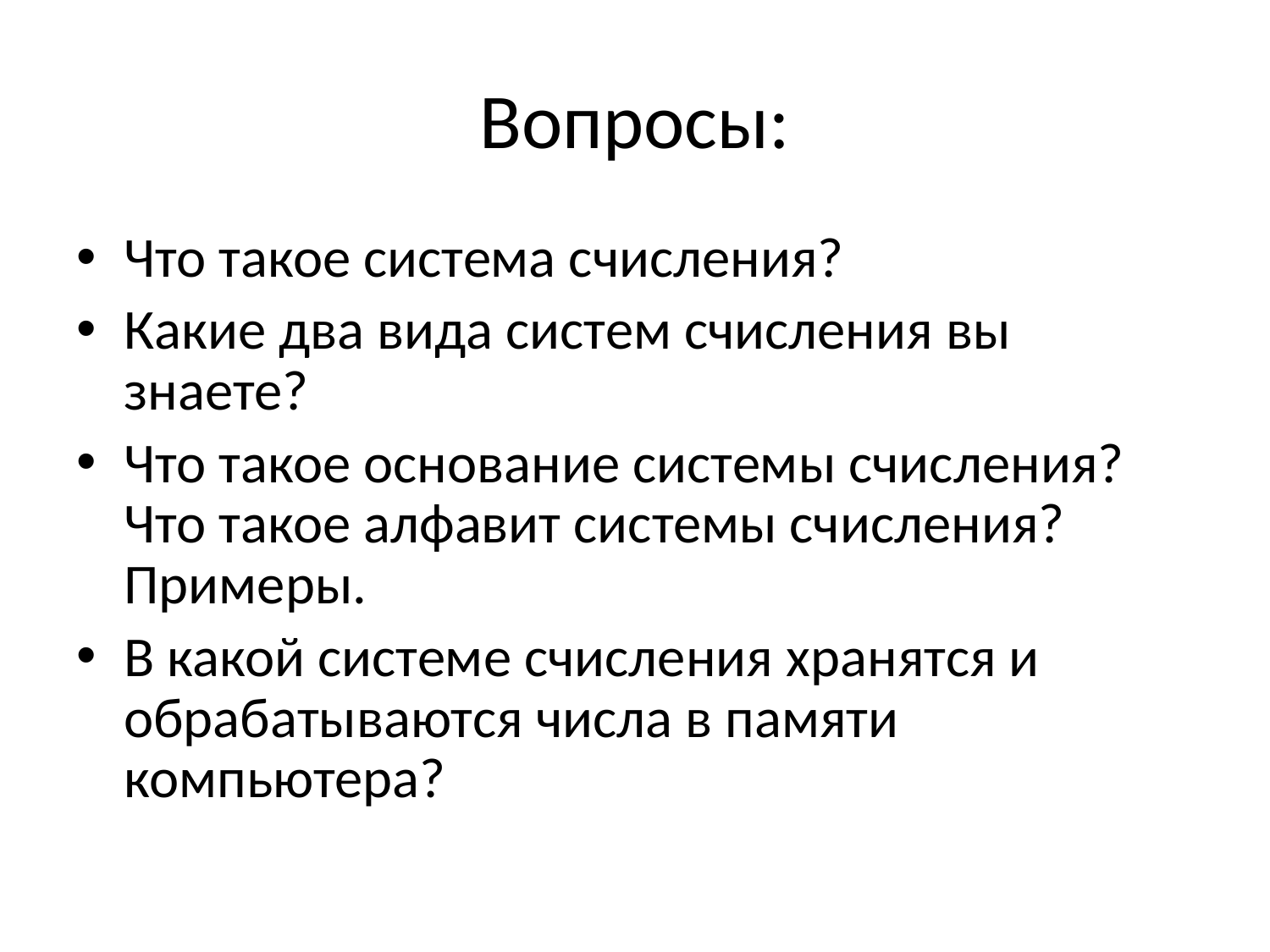

# Вопросы:
Что такое система счисления?
Какие два вида систем счисления вы знаете?
Что такое основание системы счисления? Что такое алфавит системы счисления? Примеры.
В какой системе счисления хранятся и обрабатываются числа в памяти компьютера?